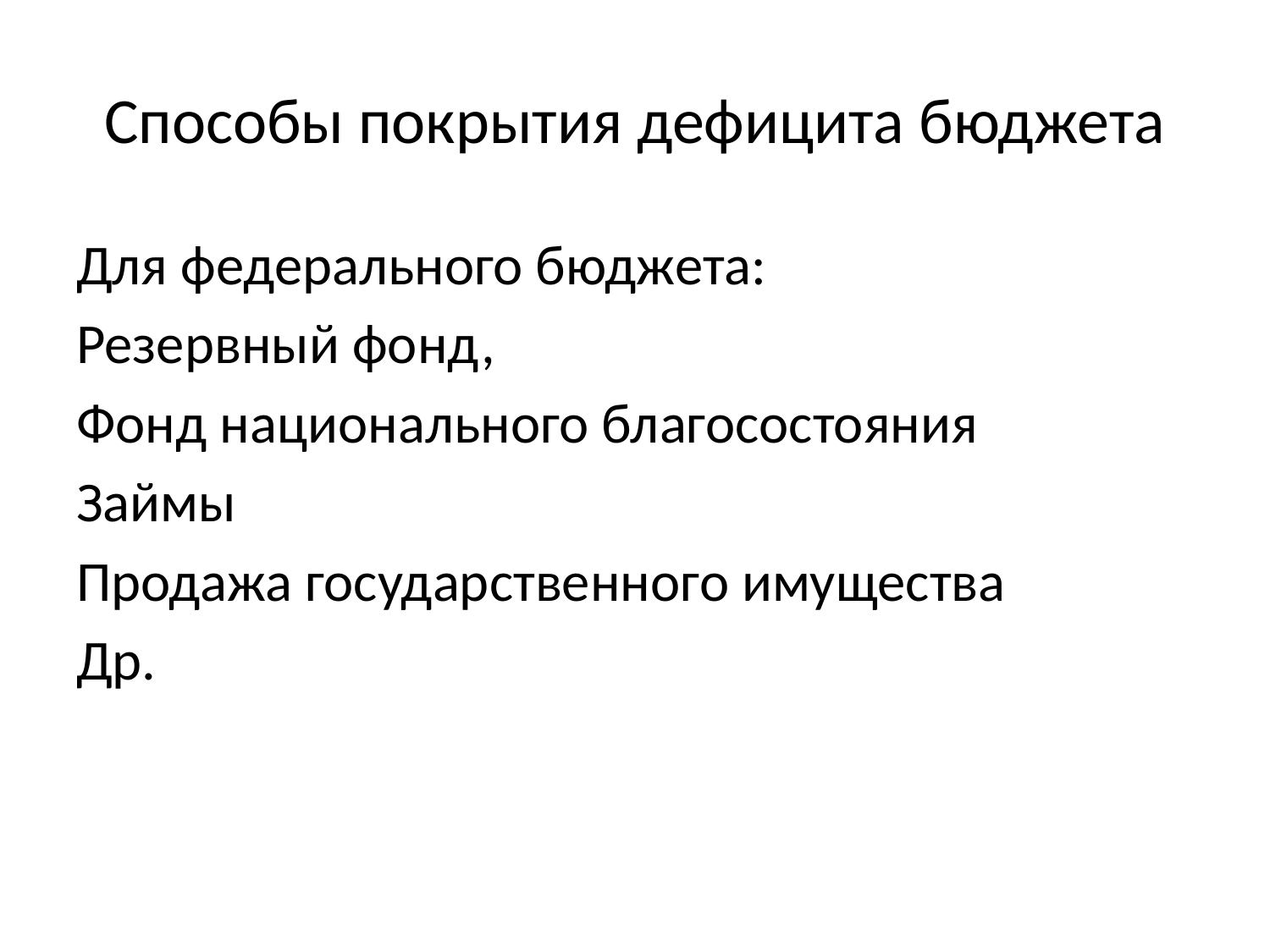

# Способы покрытия дефицита бюджета
Для федерального бюджета:
Резервный фонд,
Фонд национального благосостояния
Займы
Продажа государственного имущества
Др.